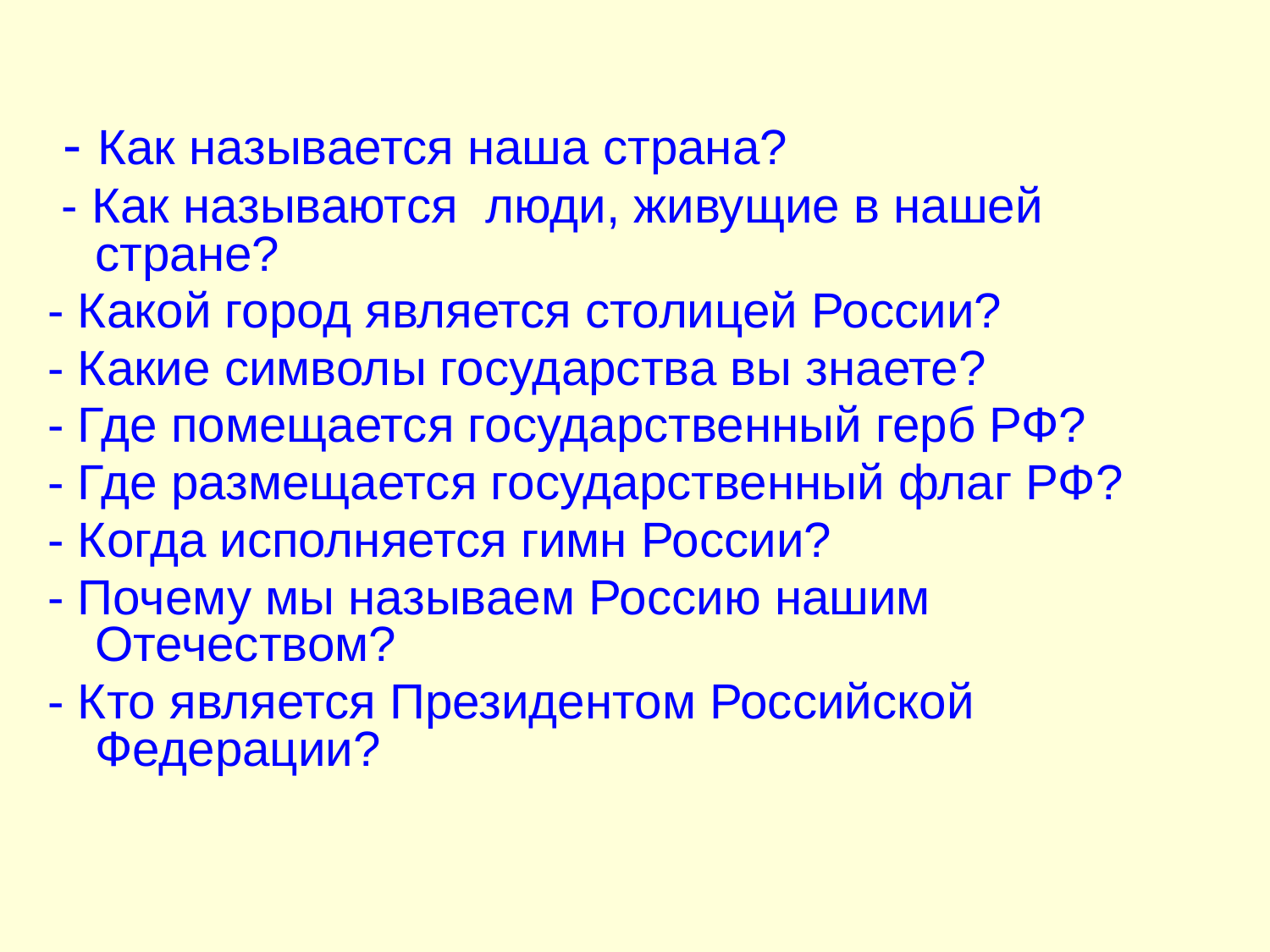

- Как называется наша страна?
 - Как называются  люди, живущие в нашей стране?
- Какой город является столицей России?
- Какие символы государства вы знаете?
- Где помещается государственный герб РФ?
- Где размещается государственный флаг РФ?
- Когда исполняется гимн России?
- Почему мы называем Россию нашим Отечеством?
- Кто является Президентом Российской Федерации?